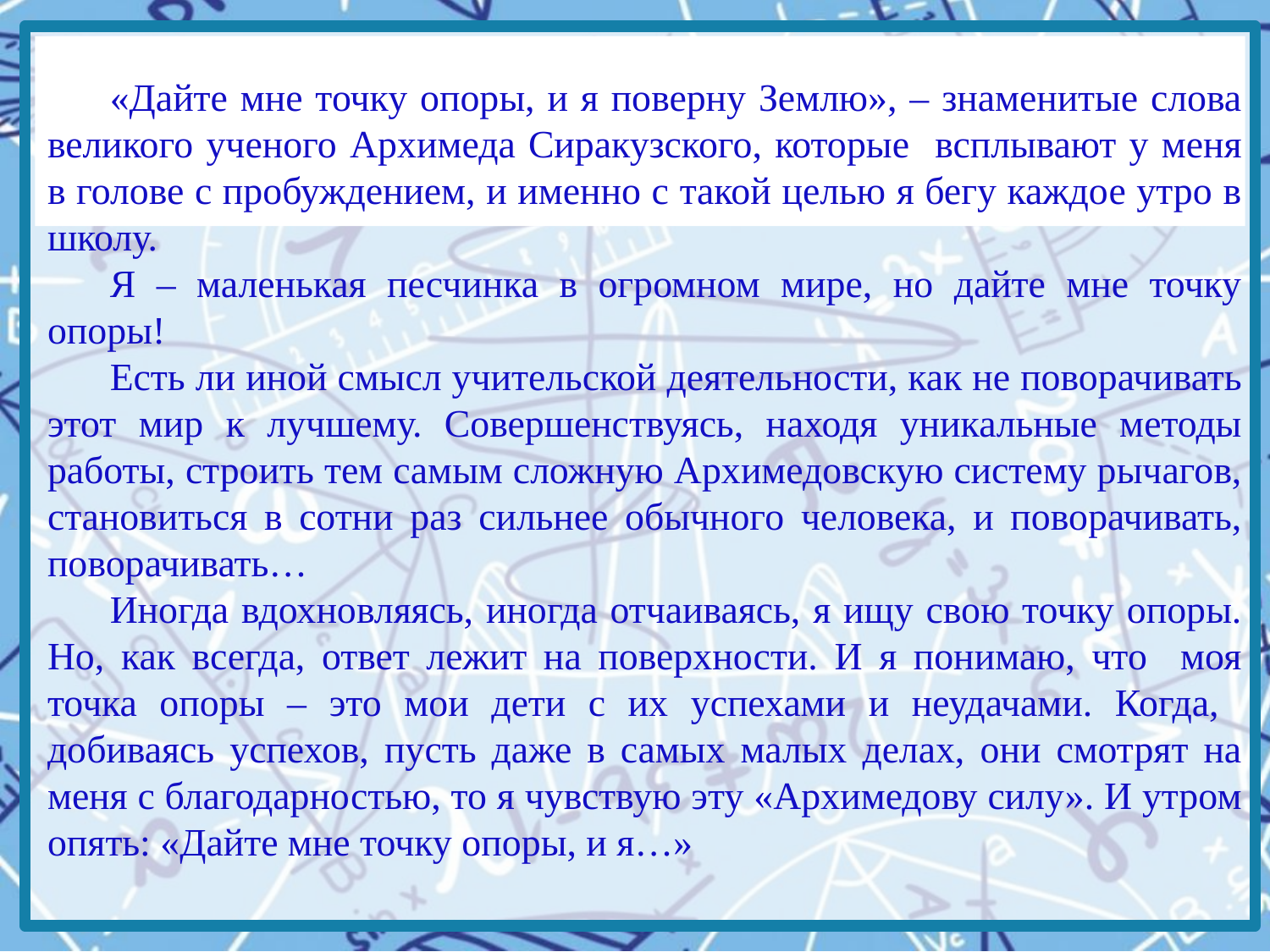

«Дайте мне точку опоры, и я поверну Землю», – знаменитые слова великого ученого Архимеда Сиракузского, которые  всплывают у меня в голове с пробуждением, и именно с такой целью я бегу каждое утро в школу.
Я – маленькая песчинка в огромном мире, но дайте мне точку опоры!
Есть ли иной смысл учительской деятельности, как не поворачивать этот мир к лучшему. Совершенствуясь, находя уникальные методы работы, строить тем самым сложную Архимедовскую систему рычагов, становиться в сотни раз сильнее обычного человека, и поворачивать, поворачивать…
Иногда вдохновляясь, иногда отчаиваясь, я ищу свою точку опоры. Но, как всегда, ответ лежит на поверхности. И я понимаю, что  моя точка опоры – это мои дети с их успехами и неудачами. Когда,  добиваясь успехов, пусть даже в самых малых делах, они смотрят на меня с благодарностью, то я чувствую эту «Архимедову силу». И утром опять: «Дайте мне точку опоры, и я…»